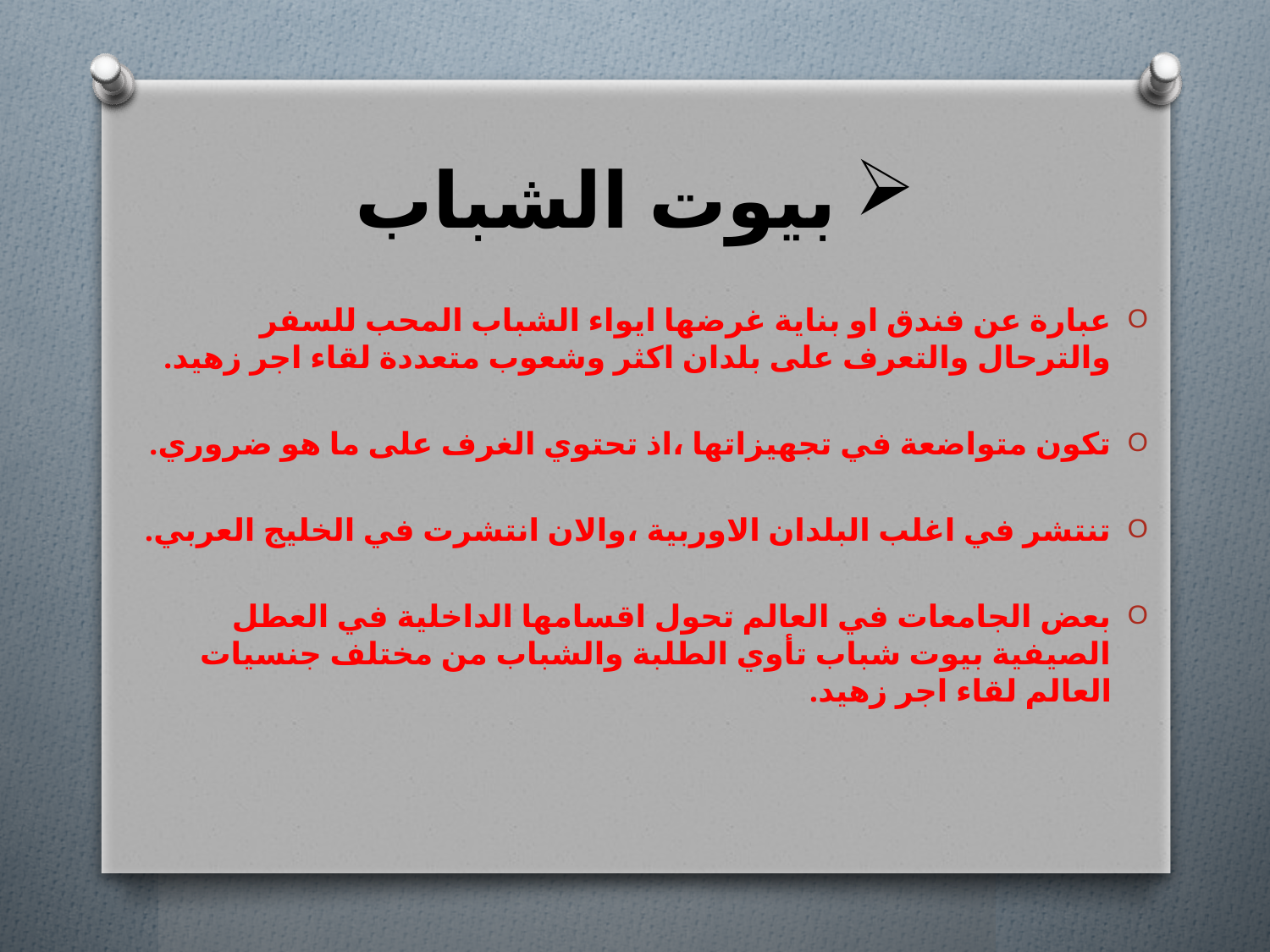

# بيوت الشباب
عبارة عن فندق او بناية غرضها ايواء الشباب المحب للسفر والترحال والتعرف على بلدان اكثر وشعوب متعددة لقاء اجر زهيد.

تكون متواضعة في تجهيزاتها ،اذ تحتوي الغرف على ما هو ضروري.

تنتشر في اغلب البلدان الاوربية ،والان انتشرت في الخليج العربي.

بعض الجامعات في العالم تحول اقسامها الداخلية في العطل الصيفية بيوت شباب تأوي الطلبة والشباب من مختلف جنسيات العالم لقاء اجر زهيد.